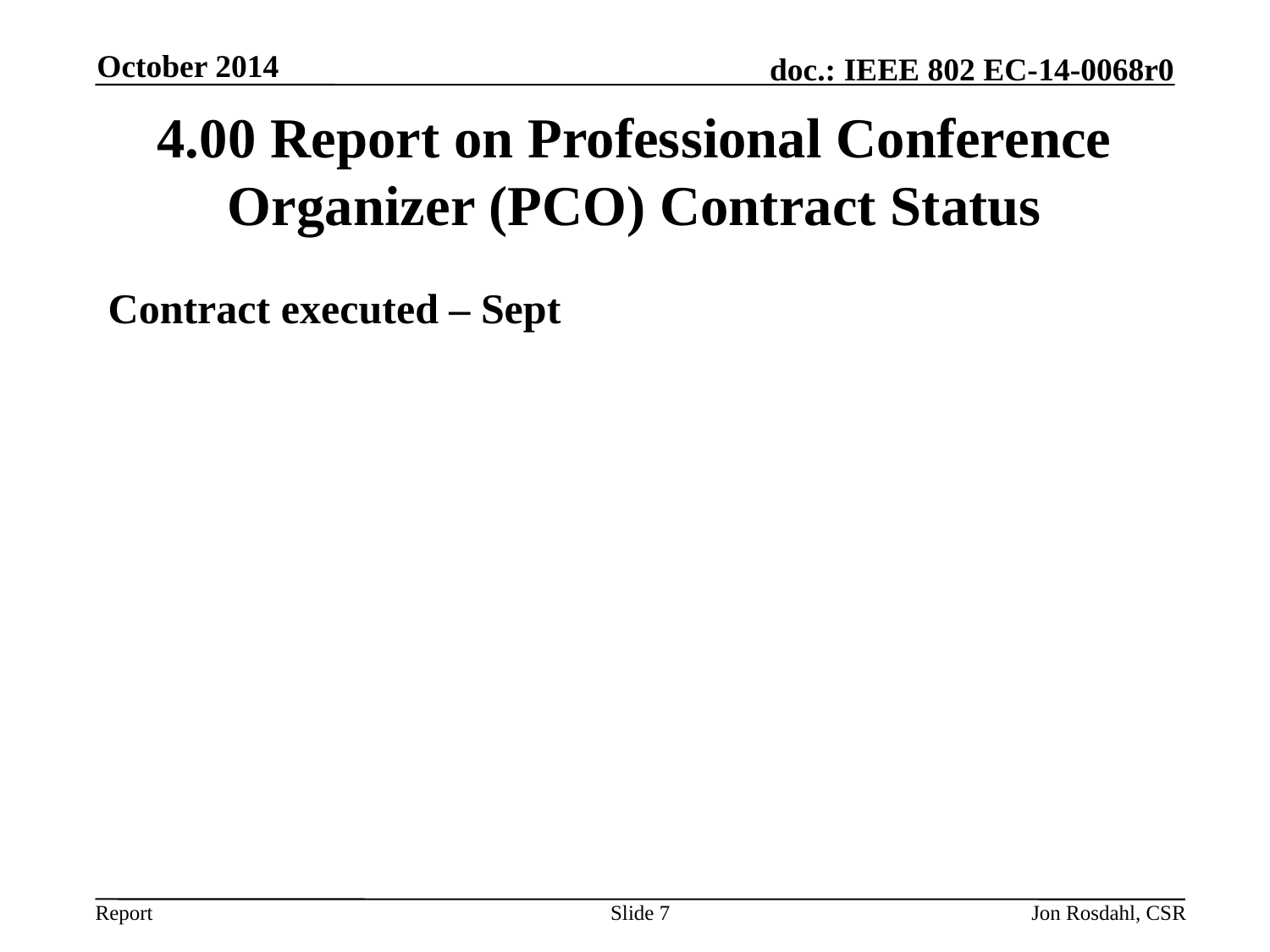

October 2014
# 4.00 Report on Professional Conference Organizer (PCO) Contract Status
Contract executed – Sept
Slide 7
Jon Rosdahl, CSR